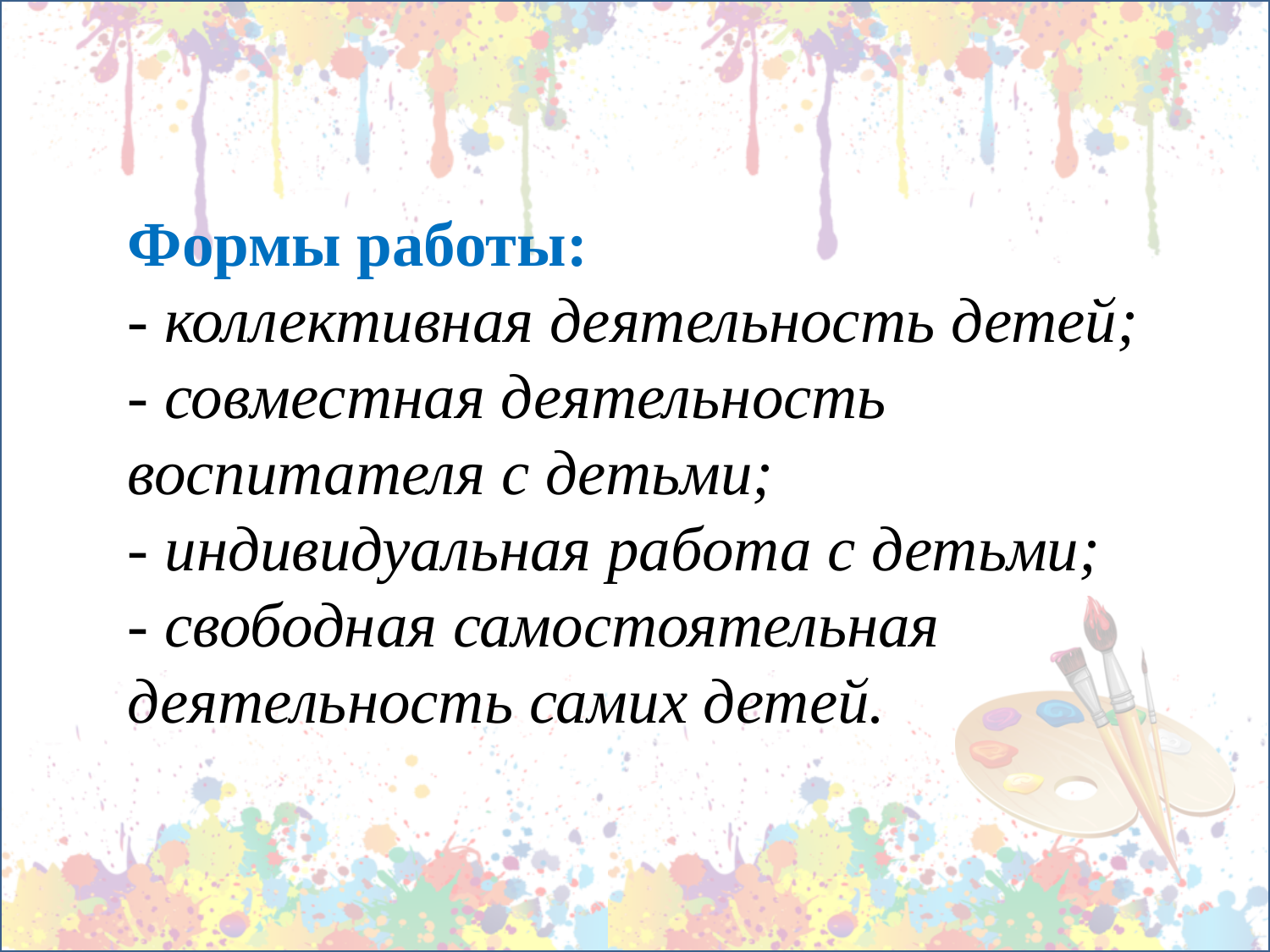

Формы работы:
- коллективная деятельность детей;
- совместная деятельность воспитателя с детьми;
- индивидуальная работа с детьми;
- свободная самостоятельная деятельность самих детей.